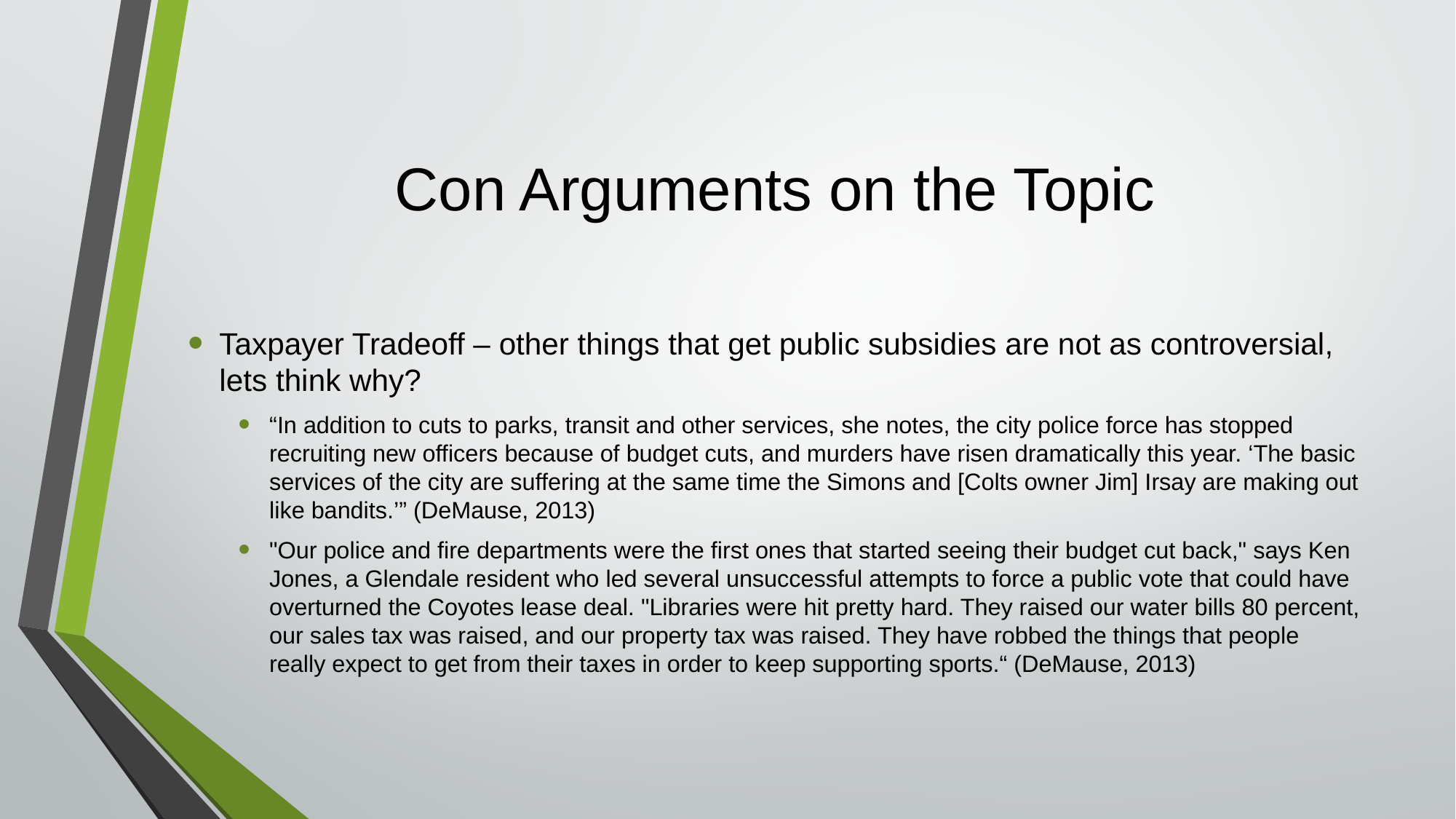

# Con Arguments on the Topic
Taxpayer Tradeoff – other things that get public subsidies are not as controversial, lets think why?
“In addition to cuts to parks, transit and other services, she notes, the city police force has stopped recruiting new officers because of budget cuts, and murders have risen dramatically this year. ‘The basic services of the city are suffering at the same time the Simons and [Colts owner Jim] Irsay are making out like bandits.’” (DeMause, 2013)
"Our police and fire departments were the first ones that started seeing their budget cut back," says Ken Jones, a Glendale resident who led several unsuccessful attempts to force a public vote that could have overturned the Coyotes lease deal. "Libraries were hit pretty hard. They raised our water bills 80 percent, our sales tax was raised, and our property tax was raised. They have robbed the things that people really expect to get from their taxes in order to keep supporting sports.“ (DeMause, 2013)